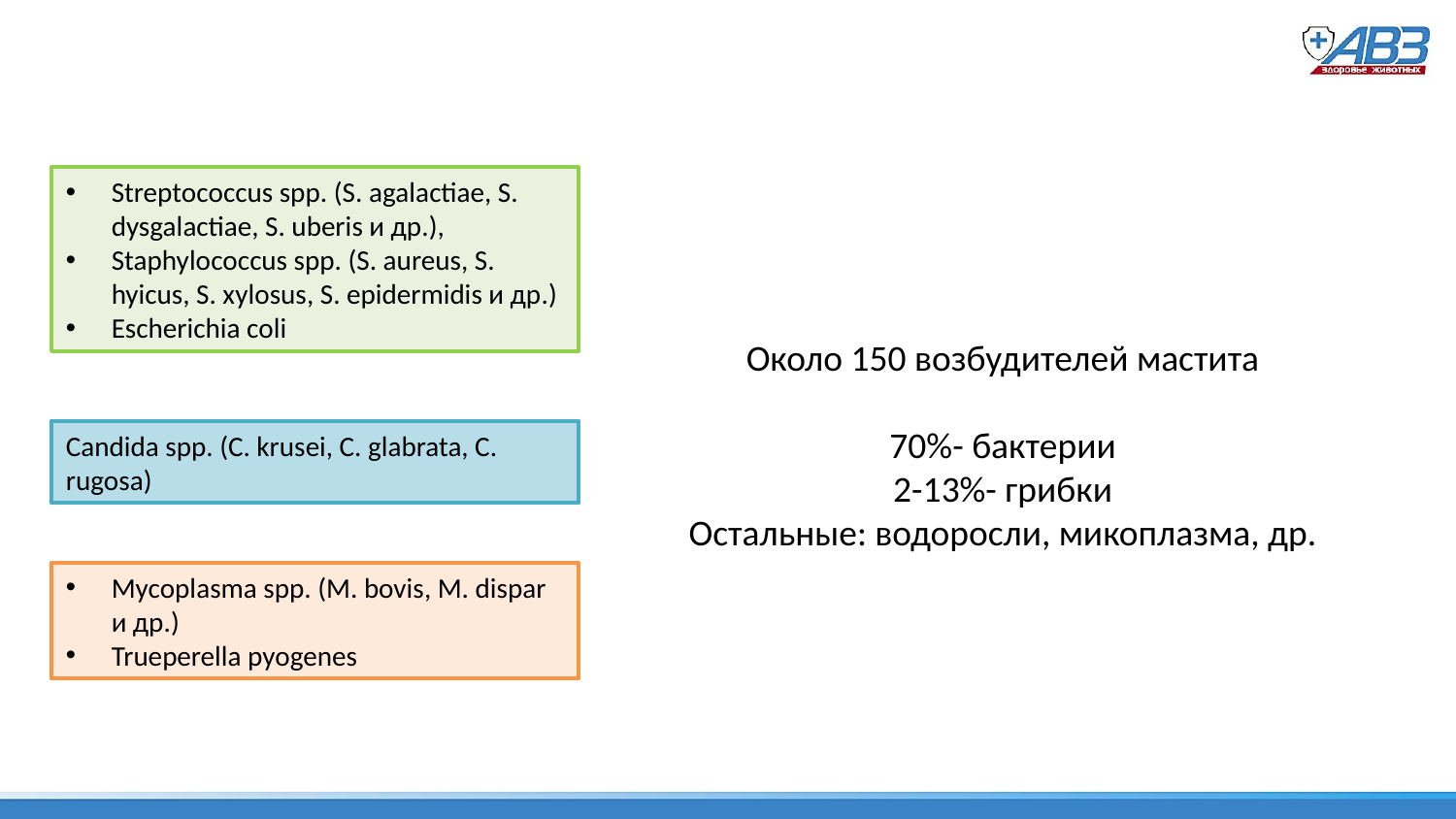

Streptococcus spp. (S. agalactiae, S. dysgalactiae, S. uberis и др.),
Staphylococcus spp. (S. aureus, S. hyicus, S. xylosus, S. epidermidis и др.)
Escherichia coli
Около 150 возбудителей мастита

70%- бактерии
2-13%- грибки
Остальные: водоросли, микоплазма, др.
Candida spp. (C. krusei, C. glabrata, C. rugosa)
Mycoplasma spp. (M. bovis, M. dispar и др.)
Trueperella pyogenes